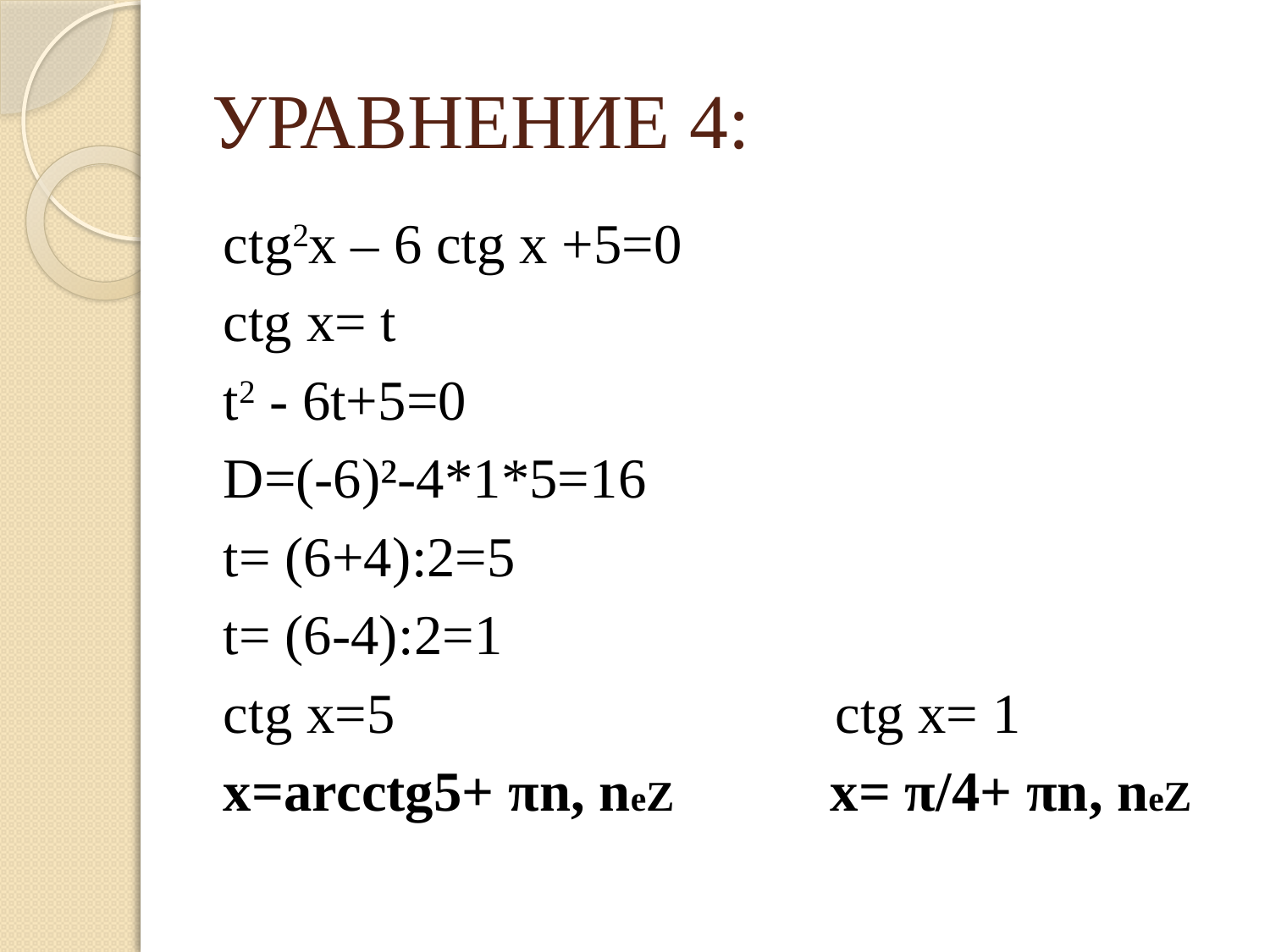

# УРАВНЕНИЕ 4:
ctg2x – 6 ctg x +5=0
ctg x= t
t2 - 6t+5=0
D=(-6)²-4*1*5=16
t= (6+4):2=5
t= (6-4):2=1
сtg x=5                               сtg x= 1
х=arcctg5+ πn, nеZ           х= π/4+ πn, nеZ